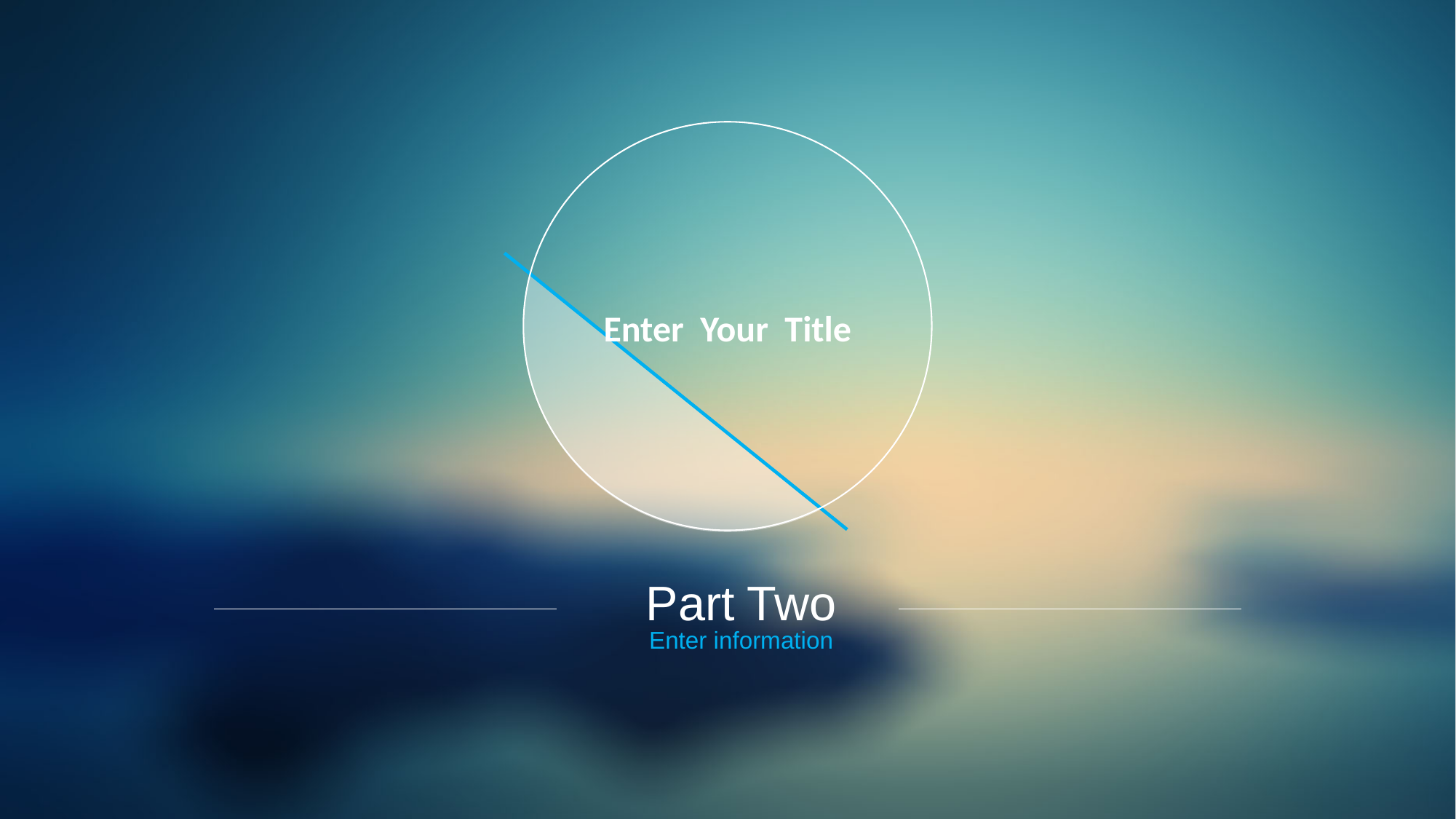

Enter  Your  Title
Part Two
Enter information